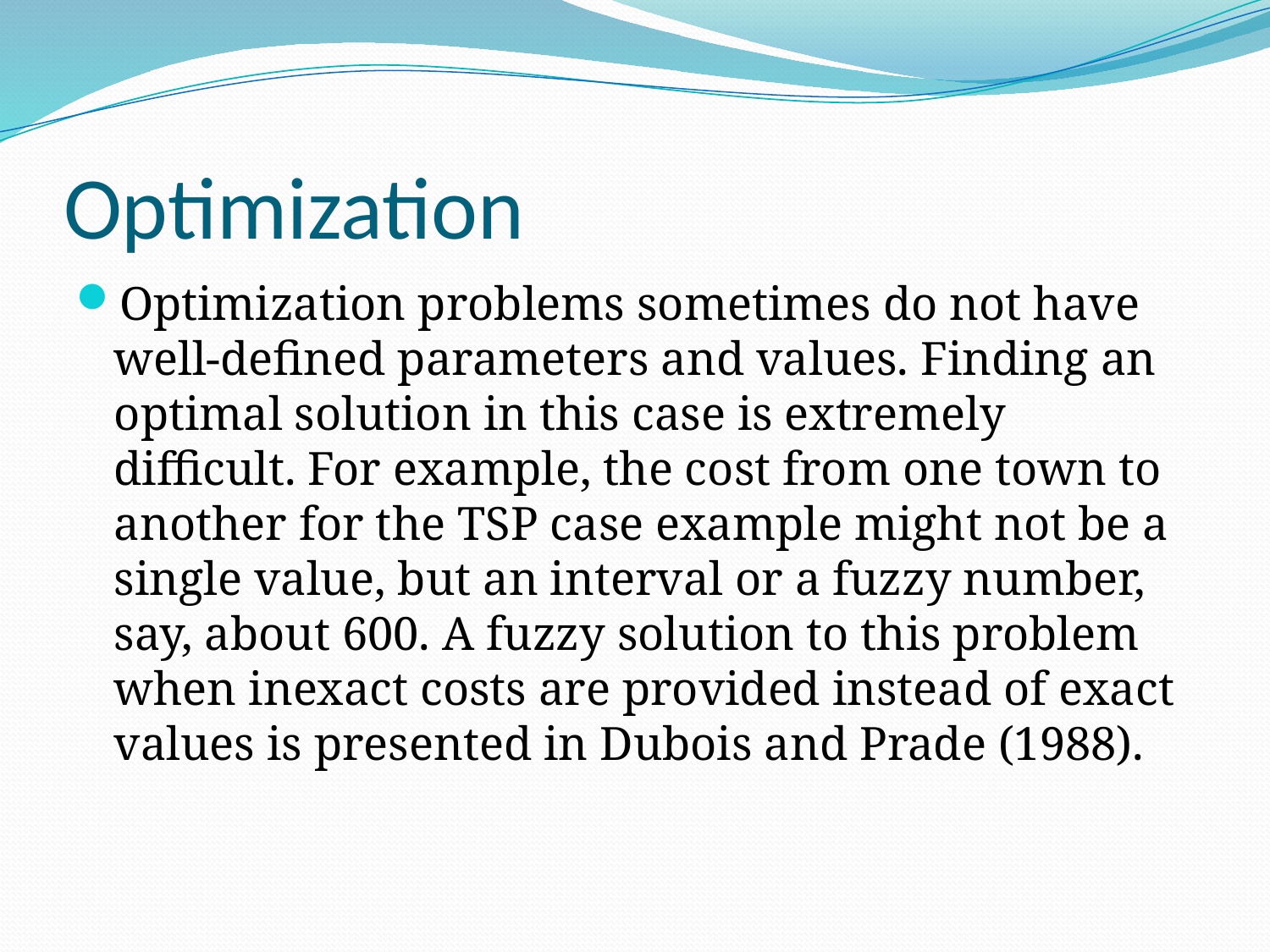

# Optimization
Optimization problems sometimes do not have well-defined parameters and values. Finding an optimal solution in this case is extremely difficult. For example, the cost from one town to another for the TSP case example might not be a single value, but an interval or a fuzzy number, say, about 600. A fuzzy solution to this problem when inexact costs are provided instead of exact values is presented in Dubois and Prade (1988).